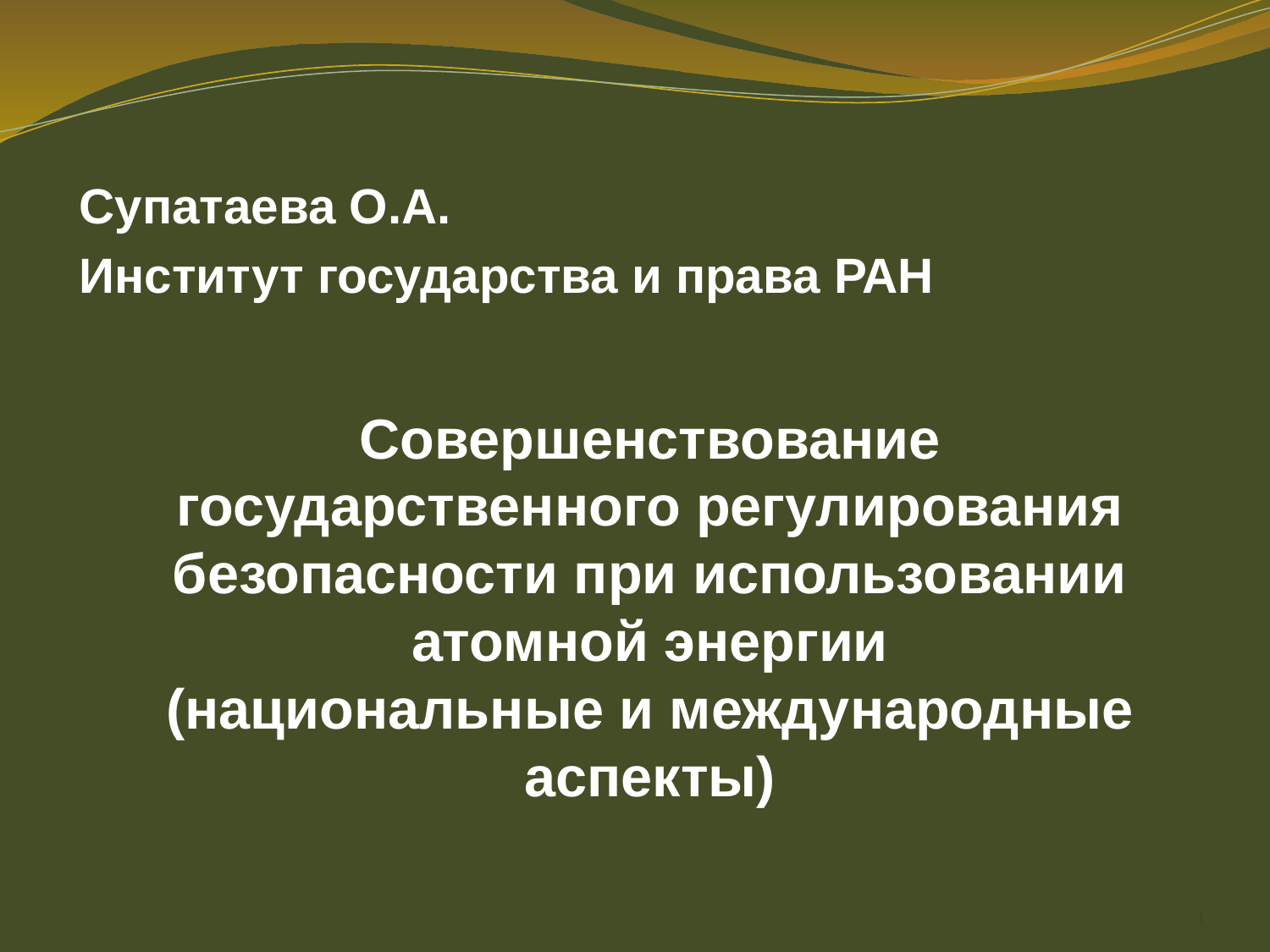

Супатаева О.А.
Институт государства и права РАН
#
 Совершенствование  государственного регулирования безопасности при использовании атомной энергии
(национальные и международные аспекты)
1